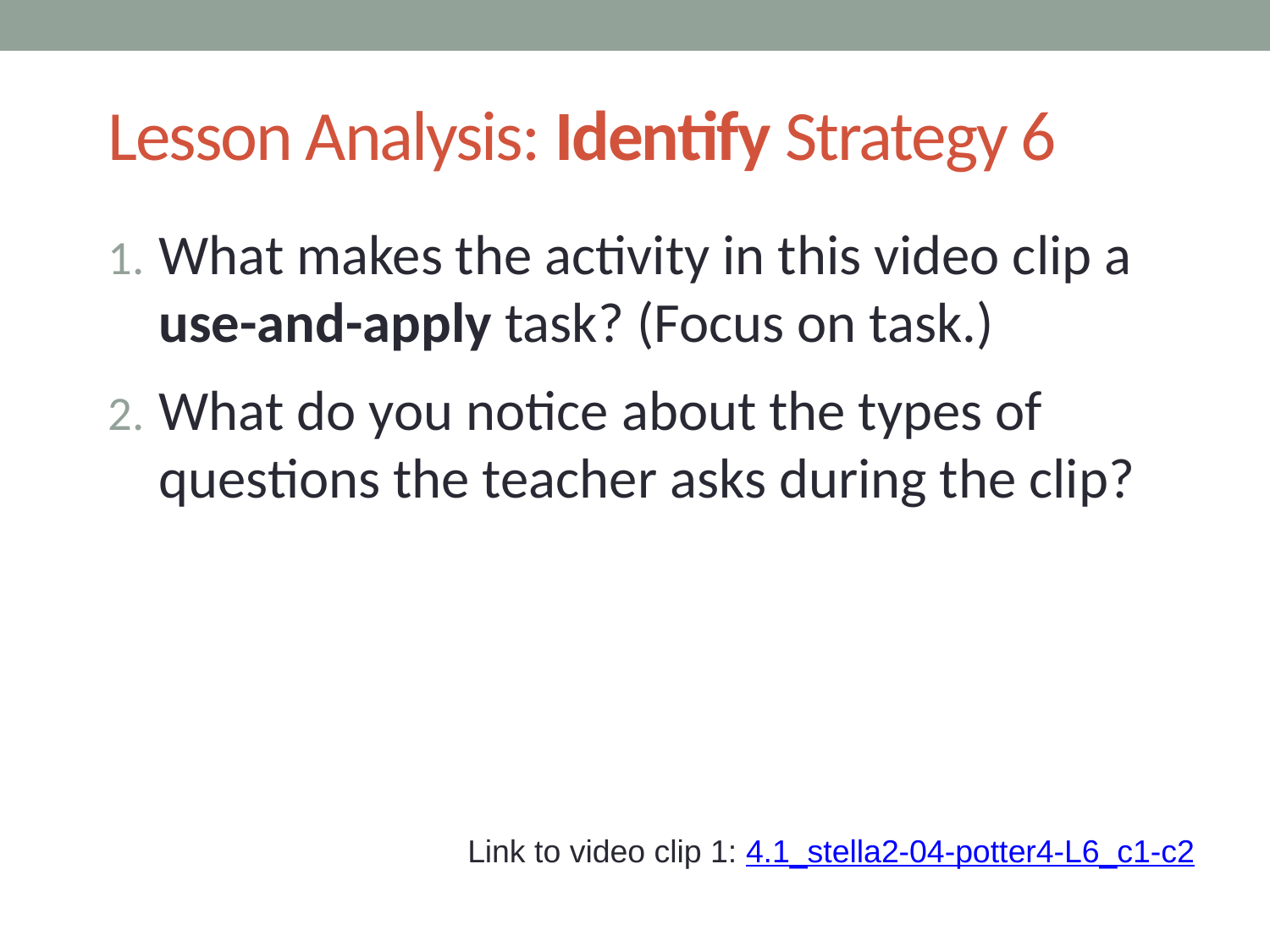

# Lesson Analysis: Identify Strategy 6
What makes the activity in this video clip a use-and-apply task? (Focus on task.)
What do you notice about the types of questions the teacher asks during the clip?

Link to video clip 1: 4.1_stella2-04-potter4-L6_c1-c2